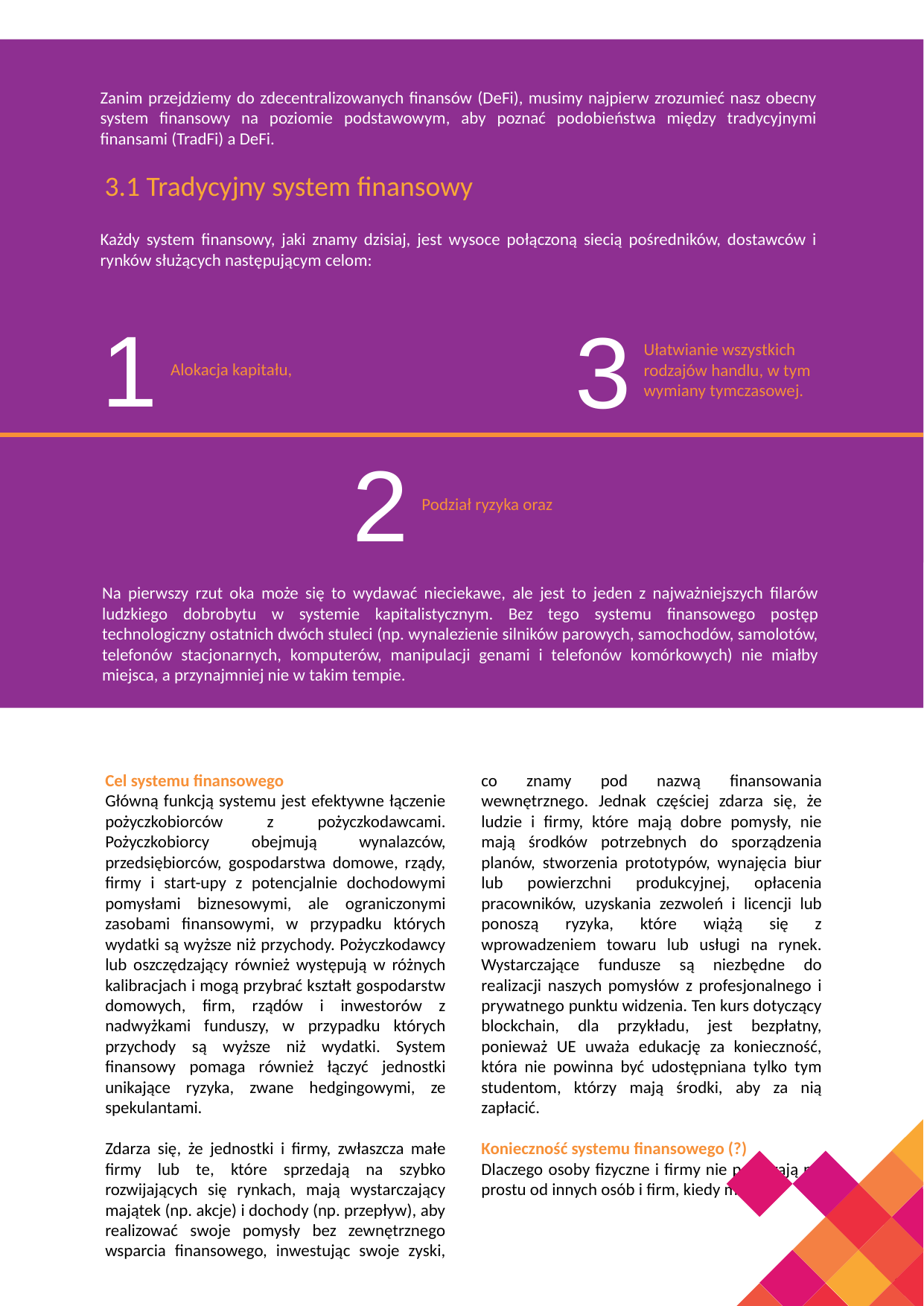

Zanim przejdziemy do zdecentralizowanych finansów (DeFi), musimy najpierw zrozumieć nasz obecny system finansowy na poziomie podstawowym, aby poznać podobieństwa między tradycyjnymi finansami (TradFi) a DeFi.
3.1 Tradycyjny system finansowy

Każdy system finansowy, jaki znamy dzisiaj, jest wysoce połączoną siecią pośredników, dostawców i rynków służących następującym celom:
1
3
Ułatwianie wszystkich rodzajów handlu, w tym wymiany tymczasowej.
Alokacja kapitału,
2
Podział ryzyka oraz
Na pierwszy rzut oka może się to wydawać nieciekawe, ale jest to jeden z najważniejszych filarów ludzkiego dobrobytu w systemie kapitalistycznym. Bez tego systemu finansowego postęp technologiczny ostatnich dwóch stuleci (np. wynalezienie silników parowych, samochodów, samolotów, telefonów stacjonarnych, komputerów, manipulacji genami i telefonów komórkowych) nie miałby miejsca, a przynajmniej nie w takim tempie.
Cel systemu finansowego
Główną funkcją systemu jest efektywne łączenie pożyczkobiorców z pożyczkodawcami. Pożyczkobiorcy obejmują wynalazców, przedsiębiorców, gospodarstwa domowe, rządy, firmy i start-upy z potencjalnie dochodowymi pomysłami biznesowymi, ale ograniczonymi zasobami finansowymi, w przypadku których wydatki są wyższe niż przychody. Pożyczkodawcy lub oszczędzający również występują w różnych kalibracjach i mogą przybrać kształt gospodarstw domowych, firm, rządów i inwestorów z nadwyżkami funduszy, w przypadku których przychody są wyższe niż wydatki. System finansowy pomaga również łączyć jednostki unikające ryzyka, zwane hedgingowymi, ze spekulantami.

Zdarza się, że jednostki i firmy, zwłaszcza małe firmy lub te, które sprzedają na szybko rozwijających się rynkach, mają wystarczający majątek (np. akcje) i dochody (np. przepływ), aby realizować swoje pomysły bez zewnętrznego wsparcia finansowego, inwestując swoje zyski, co znamy pod nazwą finansowania wewnętrznego. Jednak częściej zdarza się, że ludzie i firmy, które mają dobre pomysły, nie mają środków potrzebnych do sporządzenia planów, stworzenia prototypów, wynajęcia biur lub powierzchni produkcyjnej, opłacenia pracowników, uzyskania zezwoleń i licencji lub ponoszą ryzyka, które wiążą się z wprowadzeniem towaru lub usługi na rynek. Wystarczające fundusze są niezbędne do realizacji naszych pomysłów z profesjonalnego i prywatnego punktu widzenia. Ten kurs dotyczący blockchain, dla przykładu, jest bezpłatny, ponieważ UE uważa edukację za konieczność, która nie powinna być udostępniana tylko tym studentom, którzy mają środki, aby za nią zapłacić.

Konieczność systemu finansowego (?)
Dlaczego osoby fizyczne i firmy nie pożyczają po prostu od innych osób i firm, kiedy muszą?

17